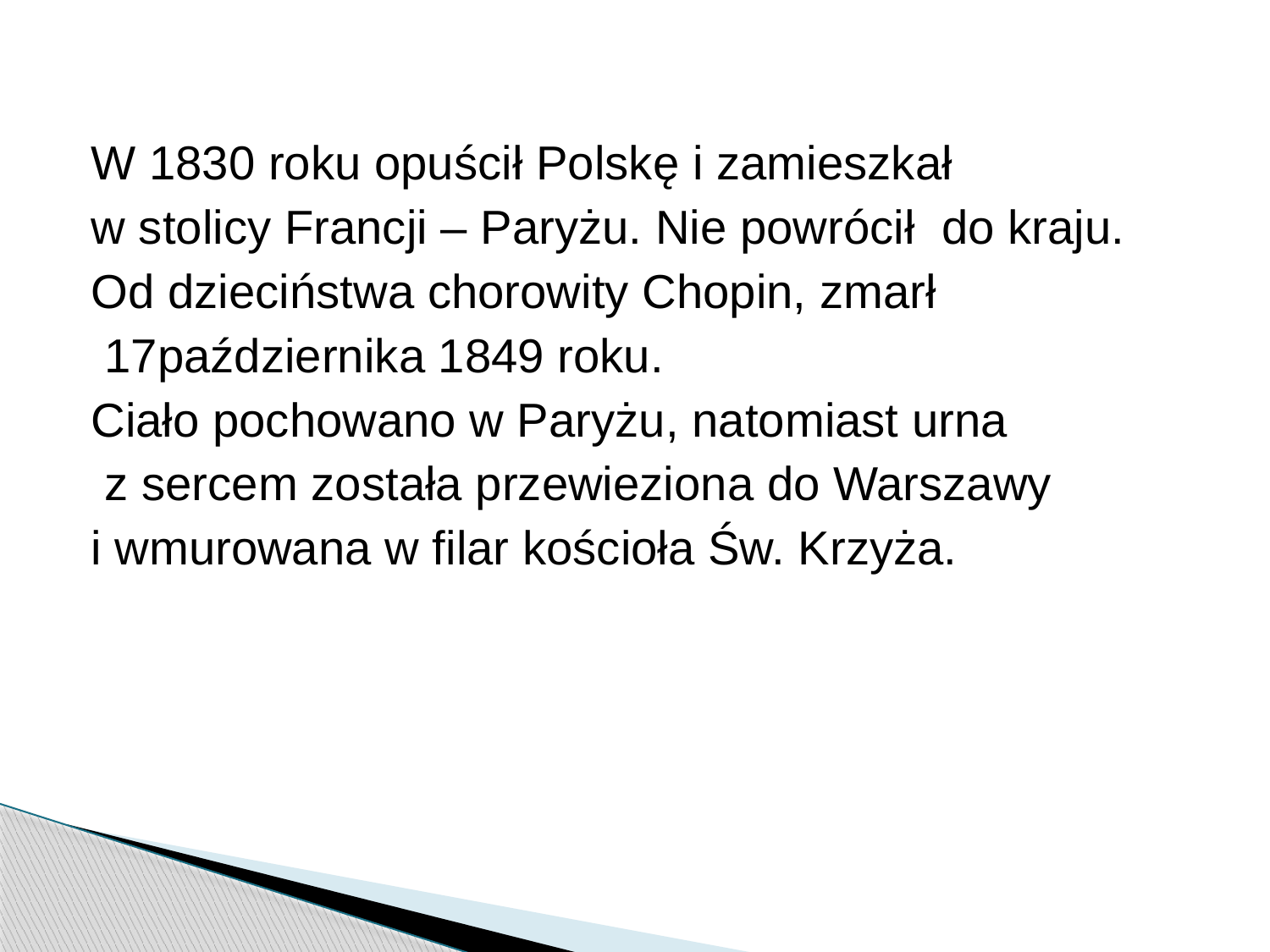

#
W 1830 roku opuścił Polskę i zamieszkał
w stolicy Francji – Paryżu. Nie powrócił  do kraju.
Od dzieciństwa chorowity Chopin, zmarł
 17października 1849 roku.
Ciało pochowano w Paryżu, natomiast urna
 z sercem została przewieziona do Warszawy
i wmurowana w filar kościoła Św. Krzyża.